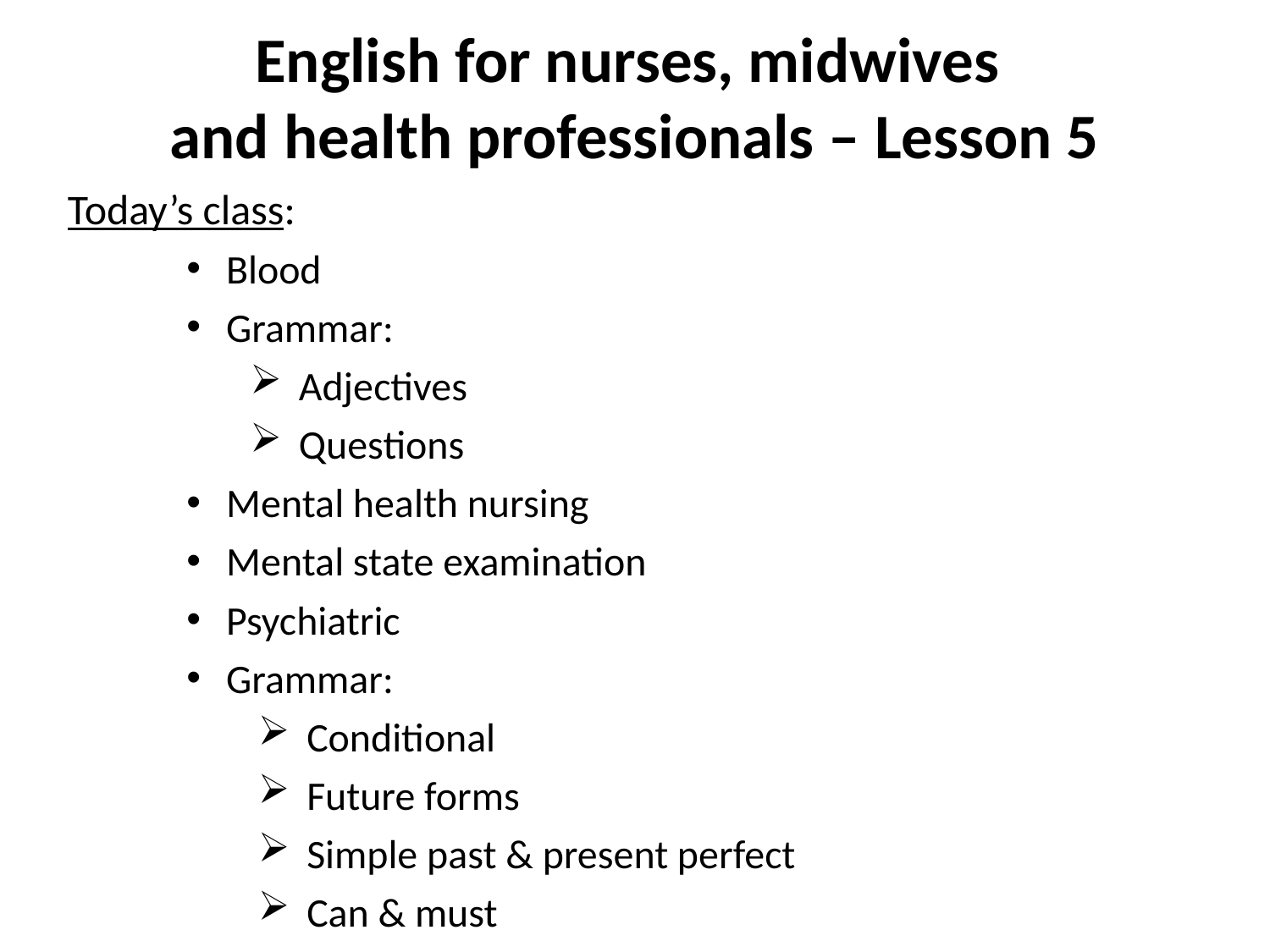

English for nurses, midwives
and health professionals – Lesson 5
Today’s class:
Blood
Grammar:
 Adjectives
 Questions
Mental health nursing
Mental state examination
Psychiatric
Grammar:
 Conditional
 Future forms
 Simple past & present perfect
 Can & must